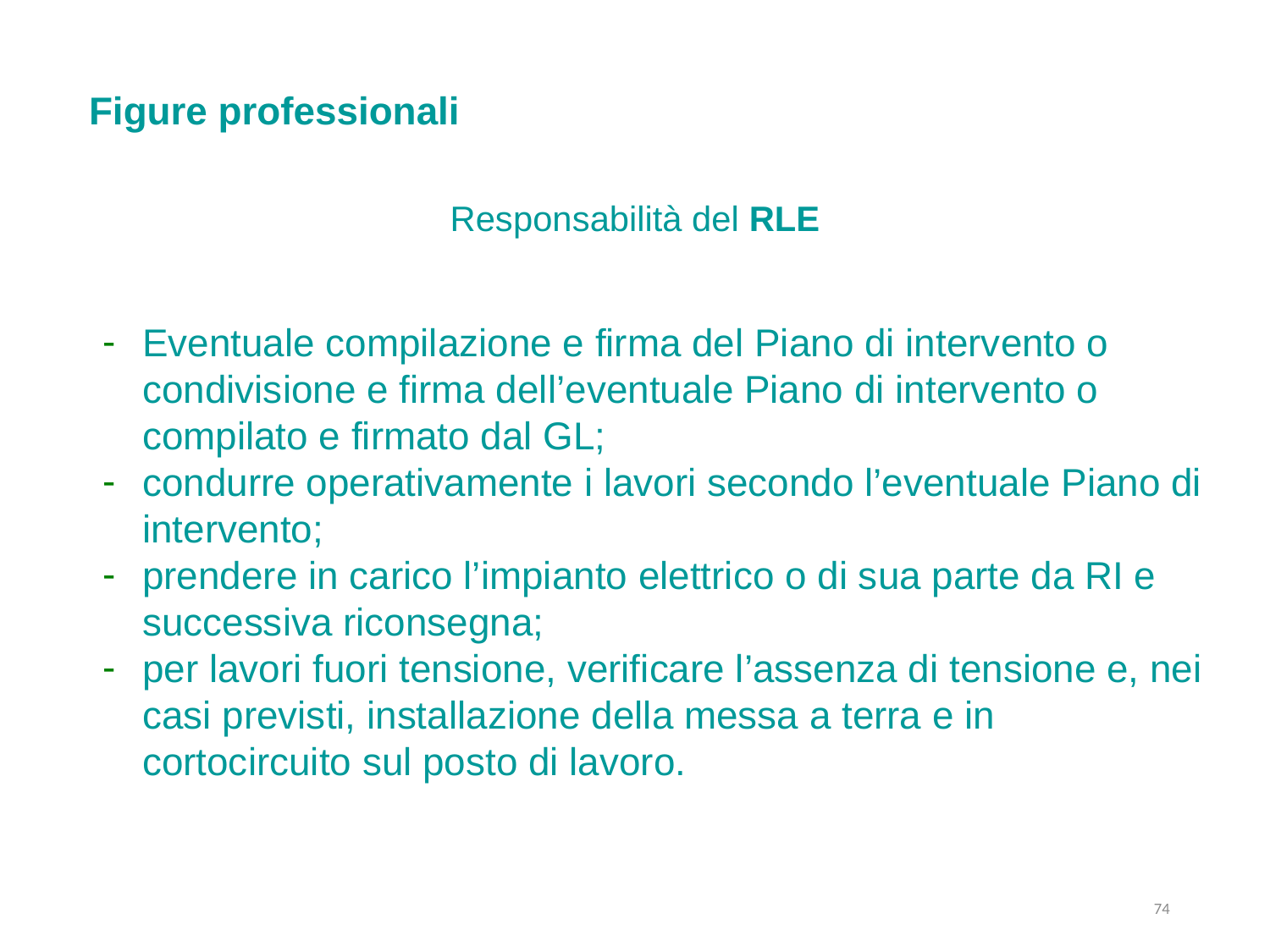

Figure professionali
Responsabilità del RLE
Eventuale compilazione e firma del Piano di intervento o condivisione e firma dell’eventuale Piano di intervento o compilato e firmato dal GL;
condurre operativamente i lavori secondo l’eventuale Piano di intervento;
prendere in carico l’impianto elettrico o di sua parte da RI e successiva riconsegna;
per lavori fuori tensione, verificare l’assenza di tensione e, nei casi previsti, installazione della messa a terra e in cortocircuito sul posto di lavoro.
74